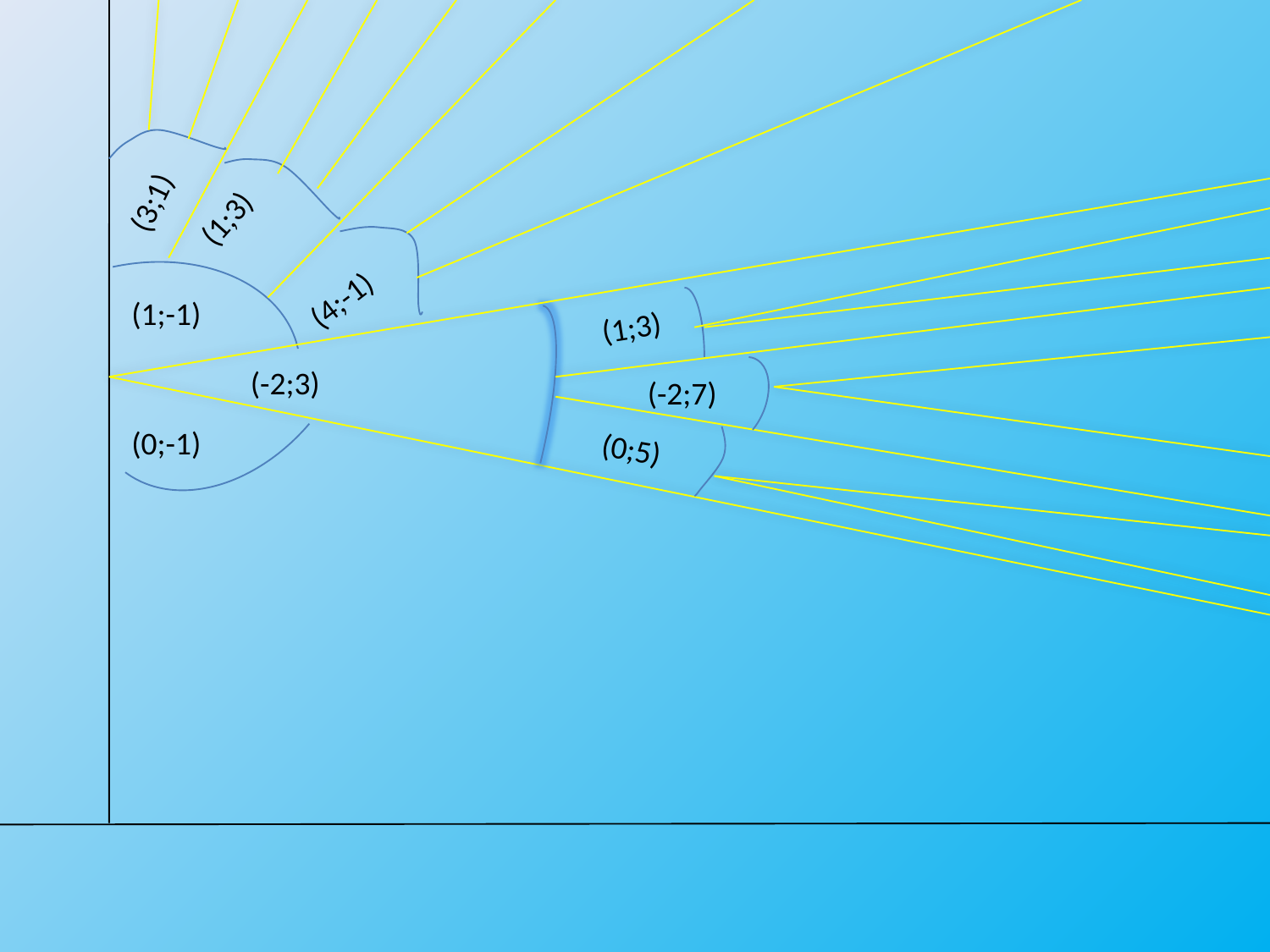

(3;1)
(1;3)

(4;-1)
(1;-1)

(1;3)

(-2;3)
(-2;7)
(0;-1)
(0;5)